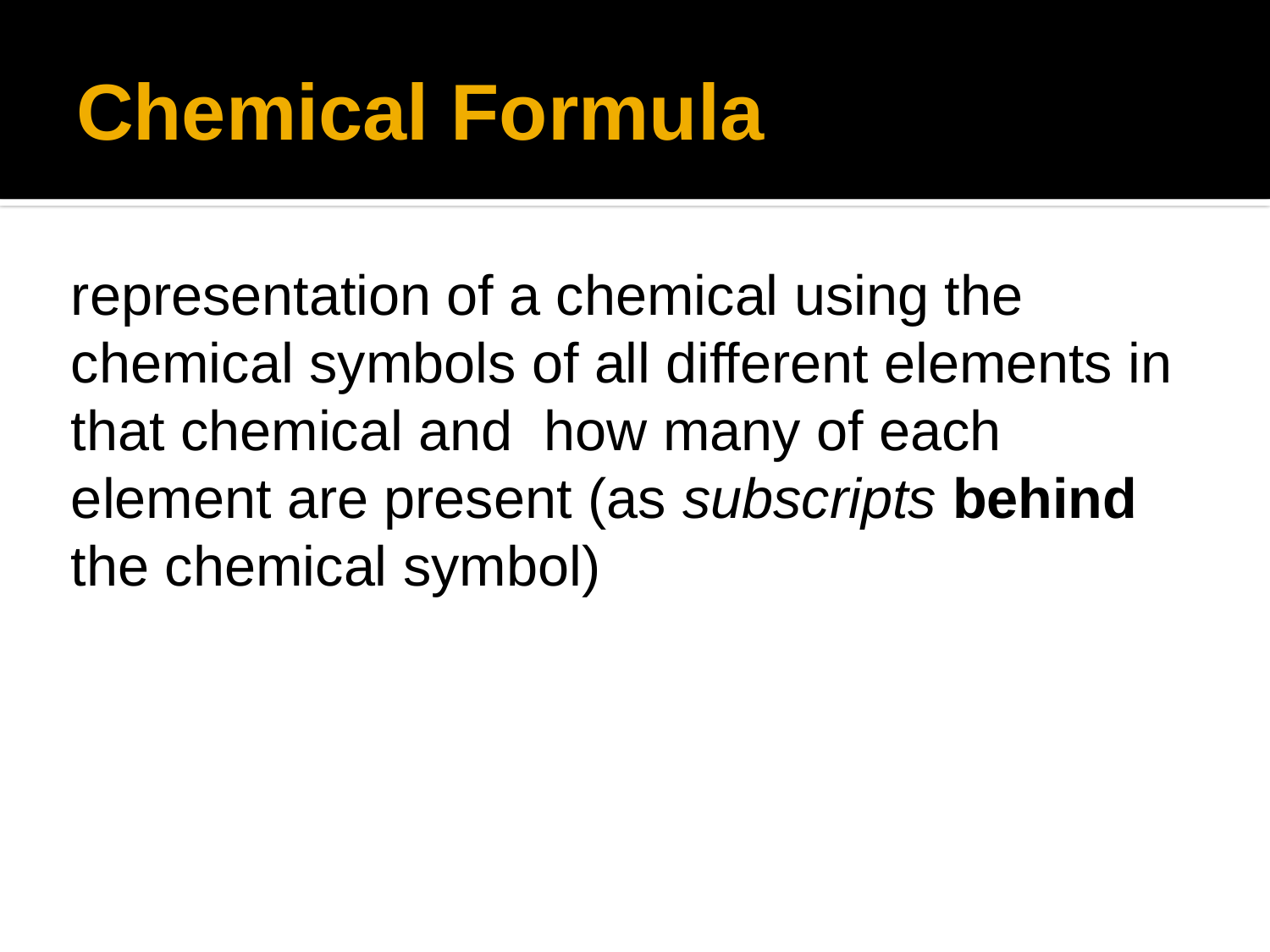

# Chemical Formula
representation of a chemical using the chemical symbols of all different elements in that chemical and  how many of each element are present (as subscripts behind the chemical symbol)